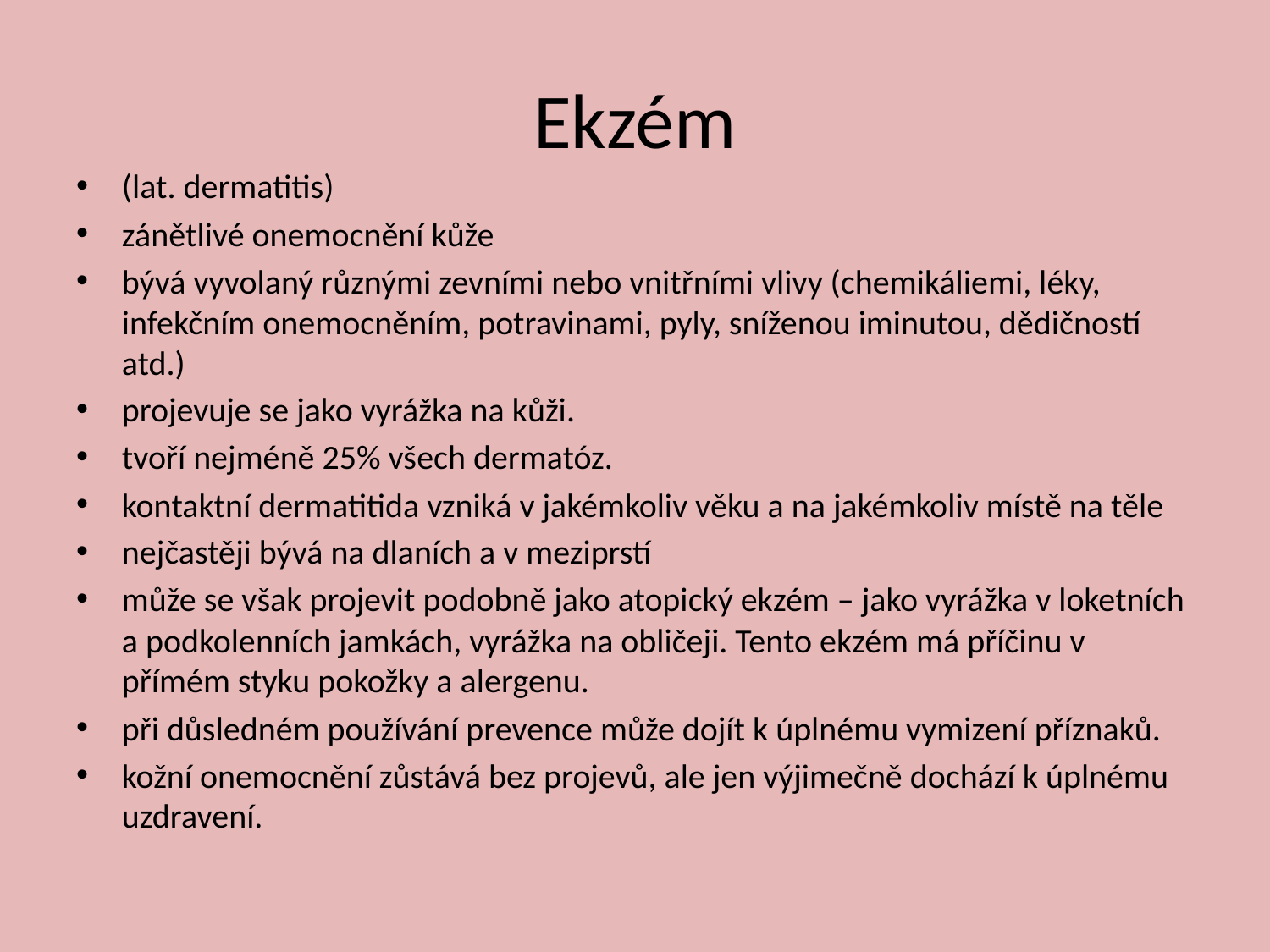

# Ekzém
(lat. dermatitis)
zánětlivé onemocnění kůže
bývá vyvolaný různými zevními nebo vnitřními vlivy (chemikáliemi, léky, infekčním onemocněním, potravinami, pyly, sníženou iminutou, dědičností atd.)
projevuje se jako vyrážka na kůži.
tvoří nejméně 25% všech dermatóz.
kontaktní dermatitida vzniká v jakémkoliv věku a na jakémkoliv místě na těle
nejčastěji bývá na dlaních a v meziprstí
může se však projevit podobně jako atopický ekzém – jako vyrážka v loketních a podkolenních jamkách, vyrážka na obličeji. Tento ekzém má příčinu v přímém styku pokožky a alergenu.
při důsledném používání prevence může dojít k úplnému vymizení příznaků.
kožní onemocnění zůstává bez projevů, ale jen výjimečně dochází k úplnému uzdravení.